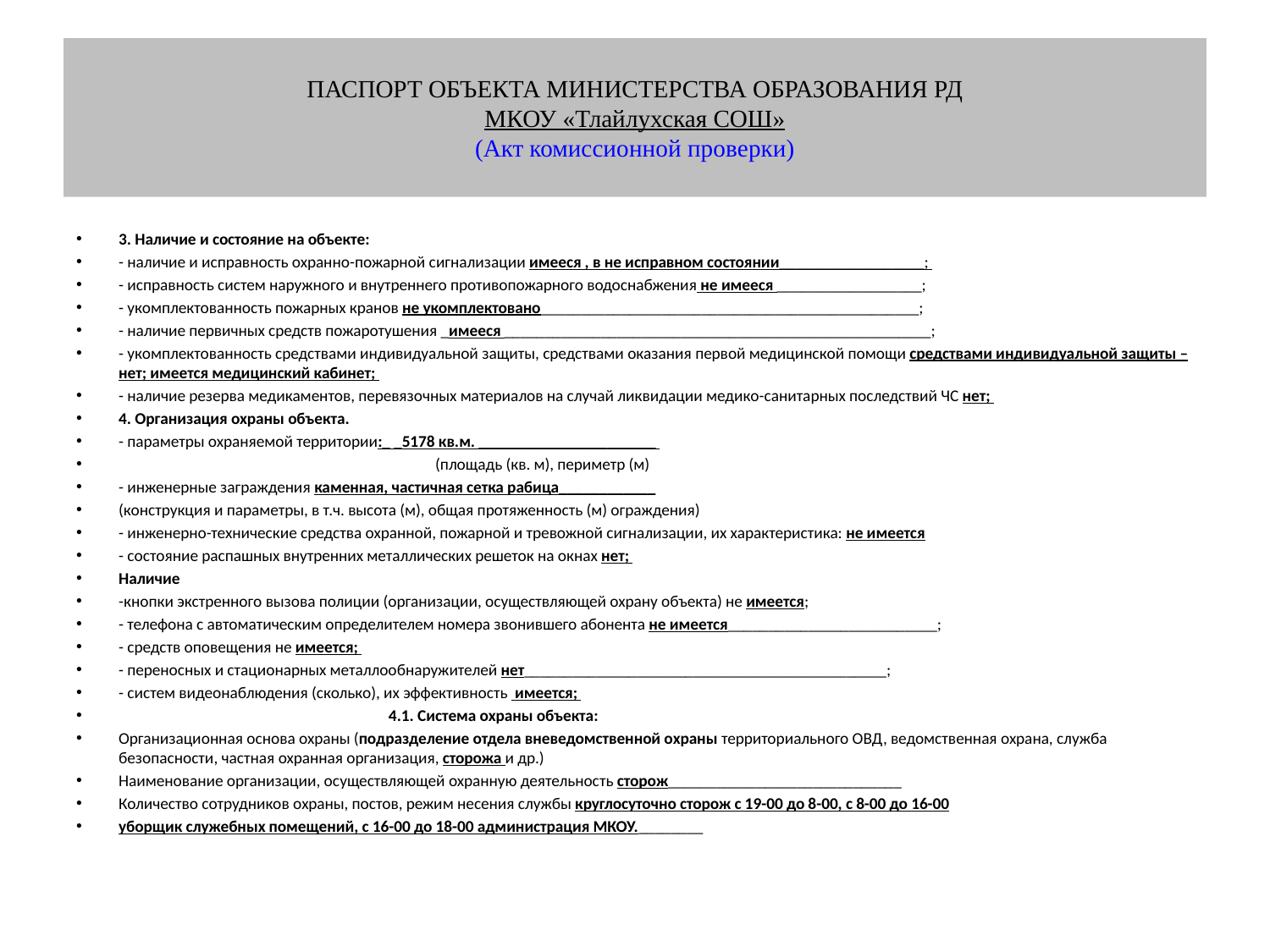

# ПАСПОРТ ОБЪЕКТА МИНИСТЕРСТВА ОБРАЗОВАНИЯ РД МКОУ «Тлайлухская СОШ» (Акт комиссионной проверки)
3. Наличие и состояние на объекте:
- наличие и исправность охранно-пожарной сигнализации имееся , в не исправном состоянии__________________;
- исправность систем наружного и внутреннего противопожарного водоснабжения не имееся __________________;
- укомплектованность пожарных кранов не укомплектовано_______________________________________________;
- наличие первичных средств пожаротушения _имееся _____________________________________________________;
- укомплектованность средствами индивидуальной защиты, средствами оказания первой медицинской помощи средствами индивидуальной защиты – нет; имеется медицинский кабинет;
- наличие резерва медикаментов, перевязочных материалов на случай ликвидации медико-санитарных последствий ЧС нет;
4. Организация охраны объекта.
- параметры охраняемой территории:_ _5178 кв.м. ______________________
                                                                                        (площадь (кв. м), периметр (м)
- инженерные заграждения каменная, частичная сетка рабица____________
(конструкция и параметры, в т.ч. высота (м), общая протяженность (м) ограждения)
- инженерно-технические средства охранной, пожарной и тревожной сигнализации, их характеристика: не имеется
- состояние распашных внутренних металлических решеток на окнах нет;
Наличие
-кнопки экстренного вызова полиции (организации, осуществляющей охрану объекта) не имеется;
- телефона с автоматическим определителем номера звонившего абонента не имеется__________________________;
- средств оповещения не имеется;
- переносных и стационарных металлообнаружителей нет_____________________________________________;
- систем видеонаблюдения (сколько), их эффективность  имеется;
                                                                           4.1. Система охраны объекта:
Организационная основа охраны (подразделение отдела вневедомственной охраны территориального ОВД, ведомственная охрана, служба безопасности, частная охранная организация, сторожа и др.)
Наименование организации, осуществляющей охранную деятельность сторож_____________________________
Количество сотрудников охраны, постов, режим несения службы круглосуточно сторож с 19-00 до 8-00, с 8-00 до 16-00
уборщик служебных помещений, с 16-00 до 18-00 администрация МКОУ.________